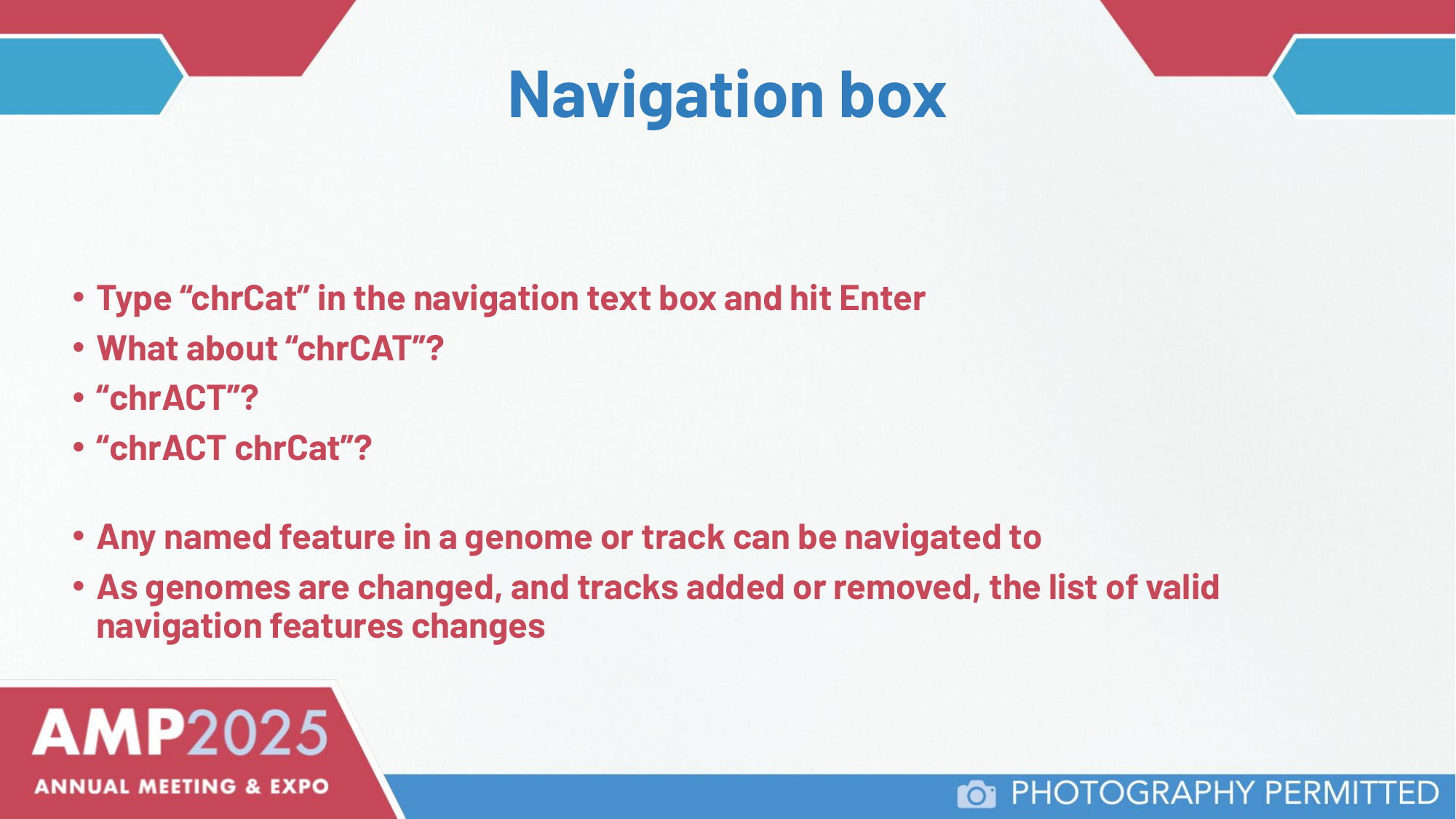

# Navigation box
Type “chrCat” in the navigation text box and hit Enter
What about “chrCAT”?
“chrACT”?
“chrACT chrCat”?
Any named feature in a genome or track can be navigated to
As genomes are changed, and tracks added or removed, the list of valid navigation features changes